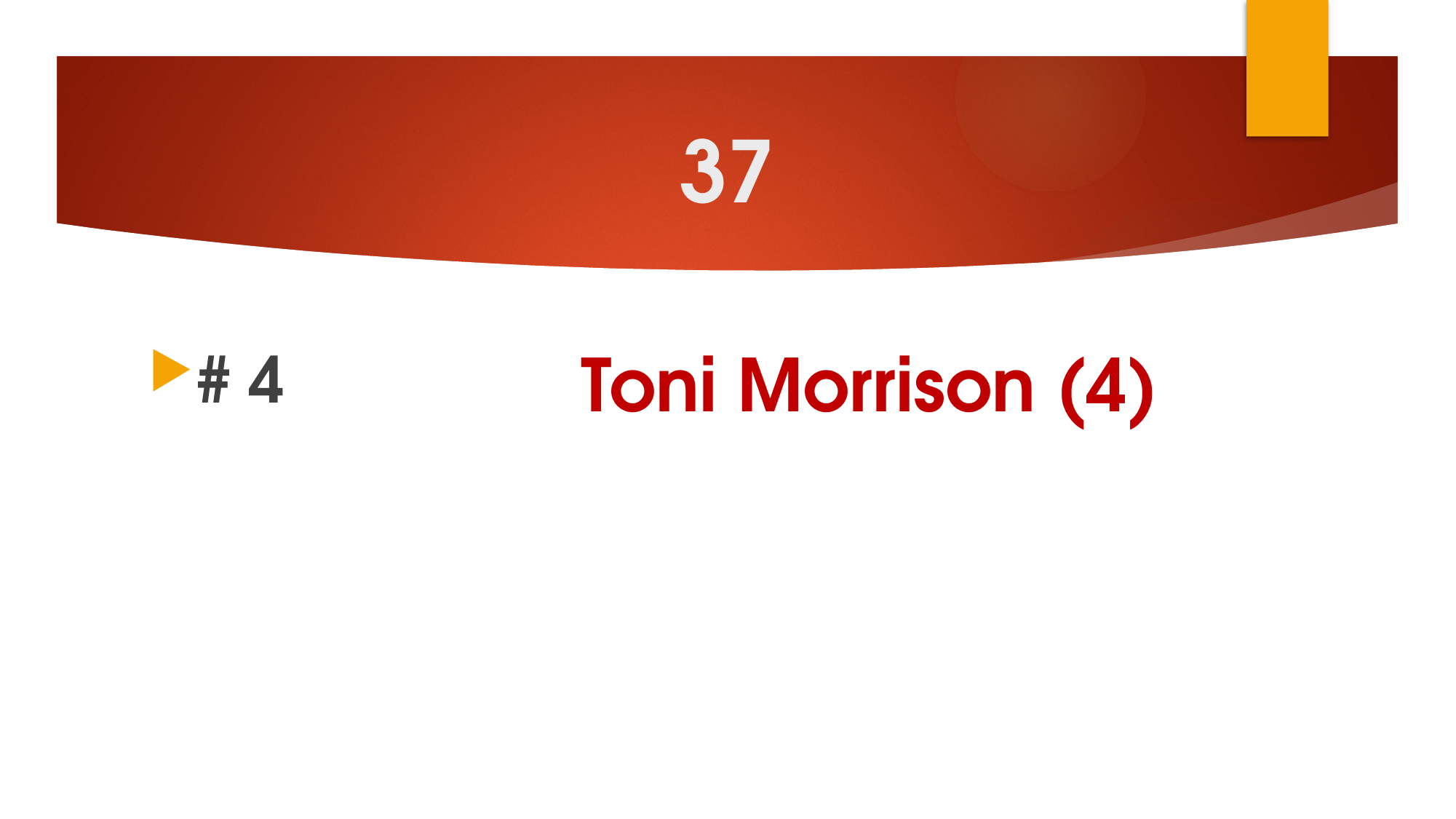

# 37
# 4
Toni Morrison (4)